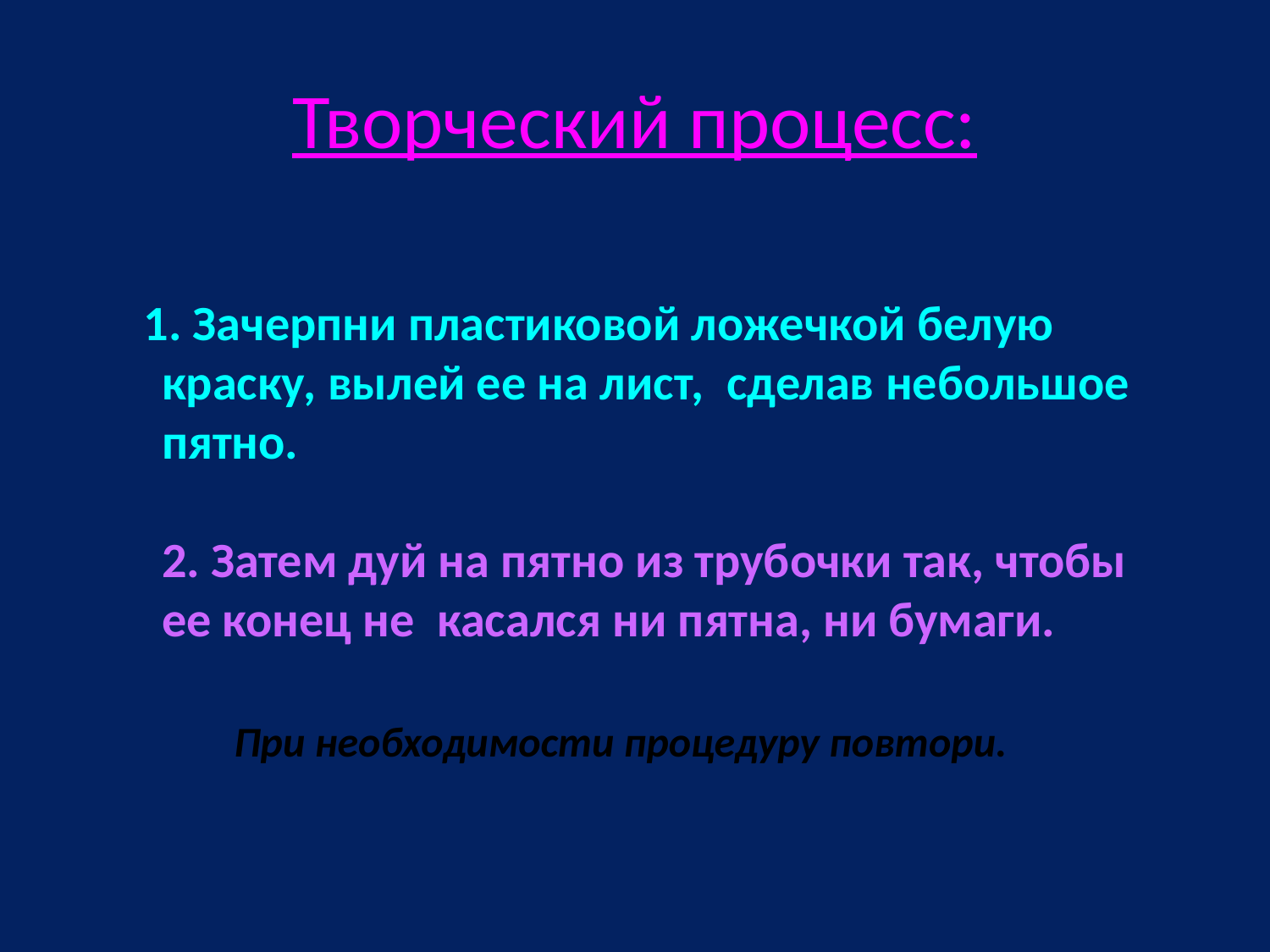

# Творческий процесс:

     1. Зачерпни пластиковой ложечкой белую краску, вылей ее на лист,  сделав небольшое пятно.
2. Затем дуй на пятно из трубочки так, чтобы ее конец не  касался ни пятна, ни бумаги.
При необходимости процедуру повтори.